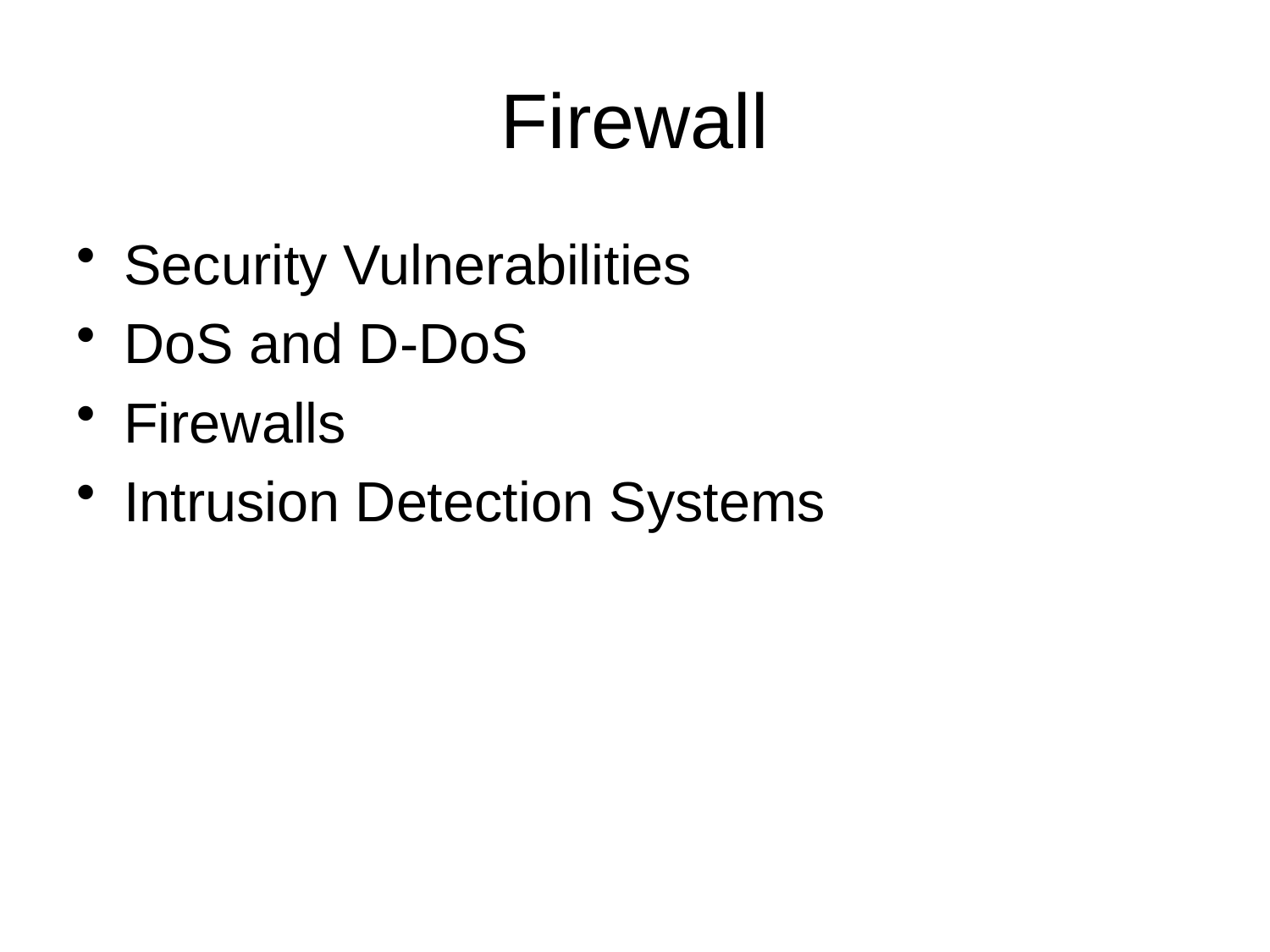

# Firewall
Security Vulnerabilities
DoS and D-DoS
Firewalls
Intrusion Detection Systems